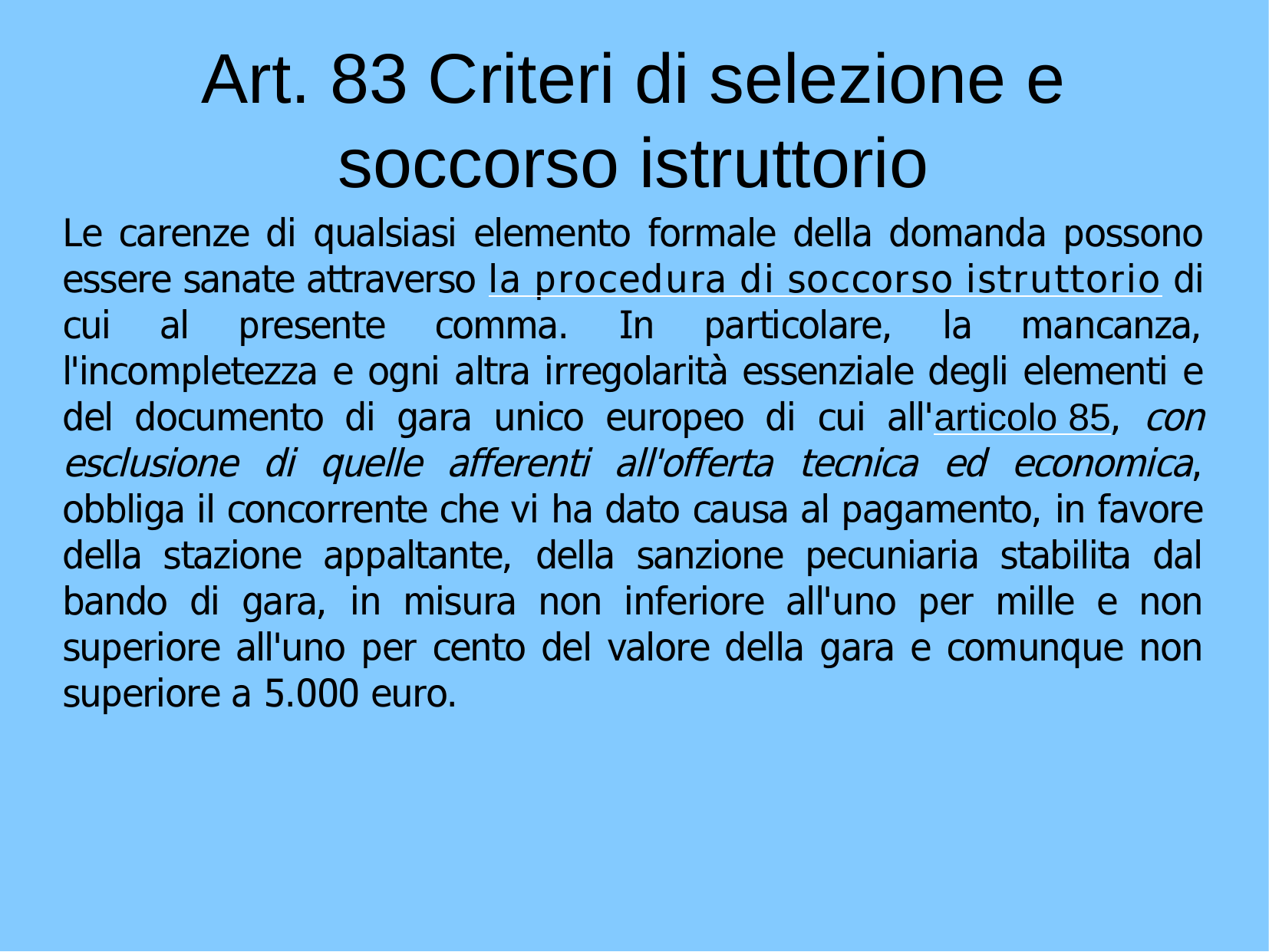

Art. 83 Criteri di selezione e soccorso istruttorio
Le carenze di qualsiasi elemento formale della domanda possono essere sanate attraverso la procedura di soccorso istruttorio di cui al presente comma. In particolare, la mancanza, l'incompletezza e ogni altra irregolarità essenziale degli elementi e del documento di gara unico europeo di cui all'articolo 85, con esclusione di quelle afferenti all'offerta tecnica ed economica, obbliga il concorrente che vi ha dato causa al pagamento, in favore della stazione appaltante, della sanzione pecuniaria stabilita dal bando di gara, in misura non inferiore all'uno per mille e non superiore all'uno per cento del valore della gara e comunque non superiore a 5.000 euro.